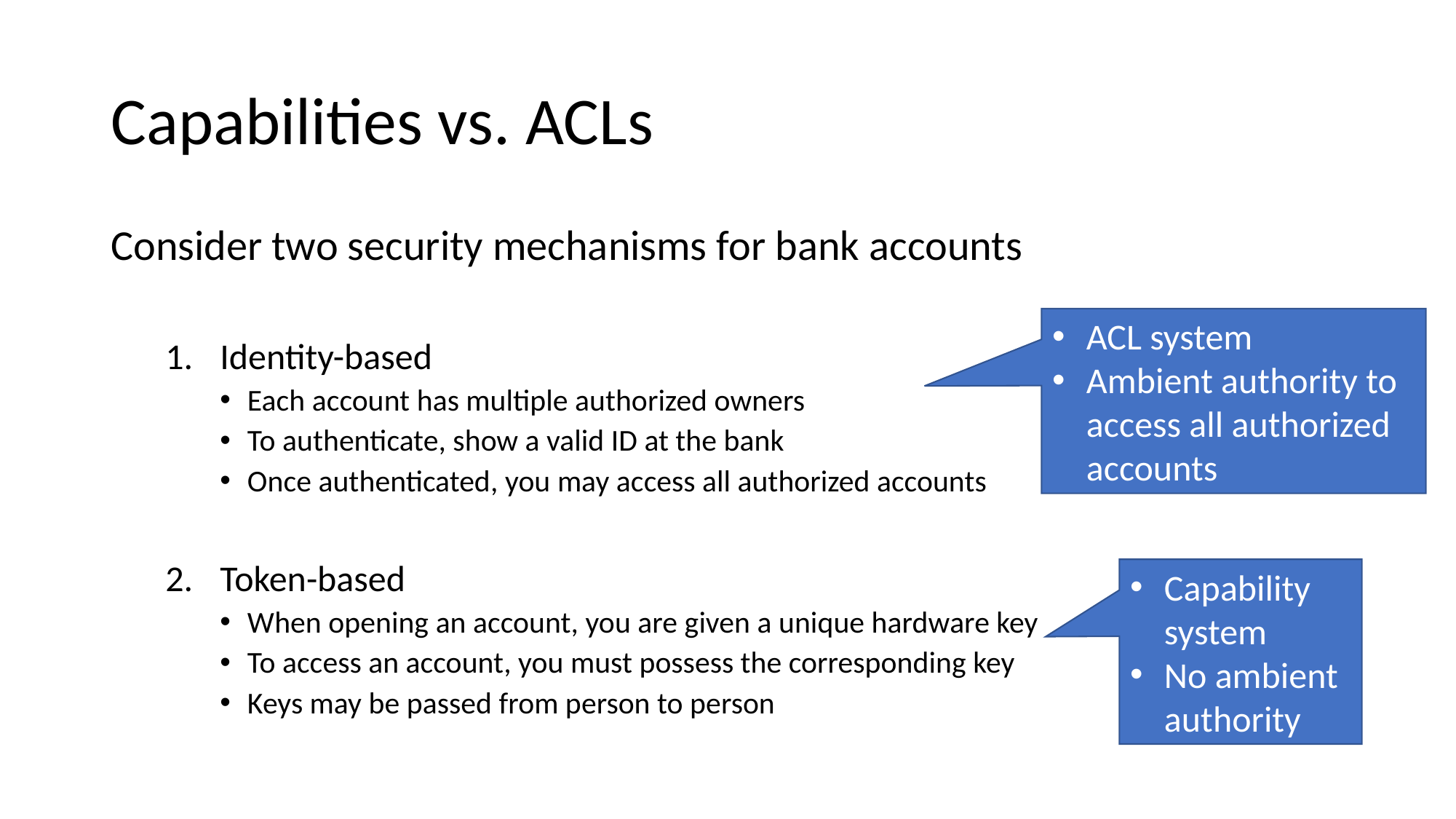

# Capabilities vs. ACLs
Consider two security mechanisms for bank accounts

Identity-based
Each account has multiple authorized owners
To authenticate, show a valid ID at the bank
Once authenticated, you may access all authorized accounts

Token-based
When opening an account, you are given a unique hardware key
To access an account, you must possess the corresponding key
Keys may be passed from person to person
ACL system
Ambient authority to access all authorized accounts
Capability system
No ambient authority